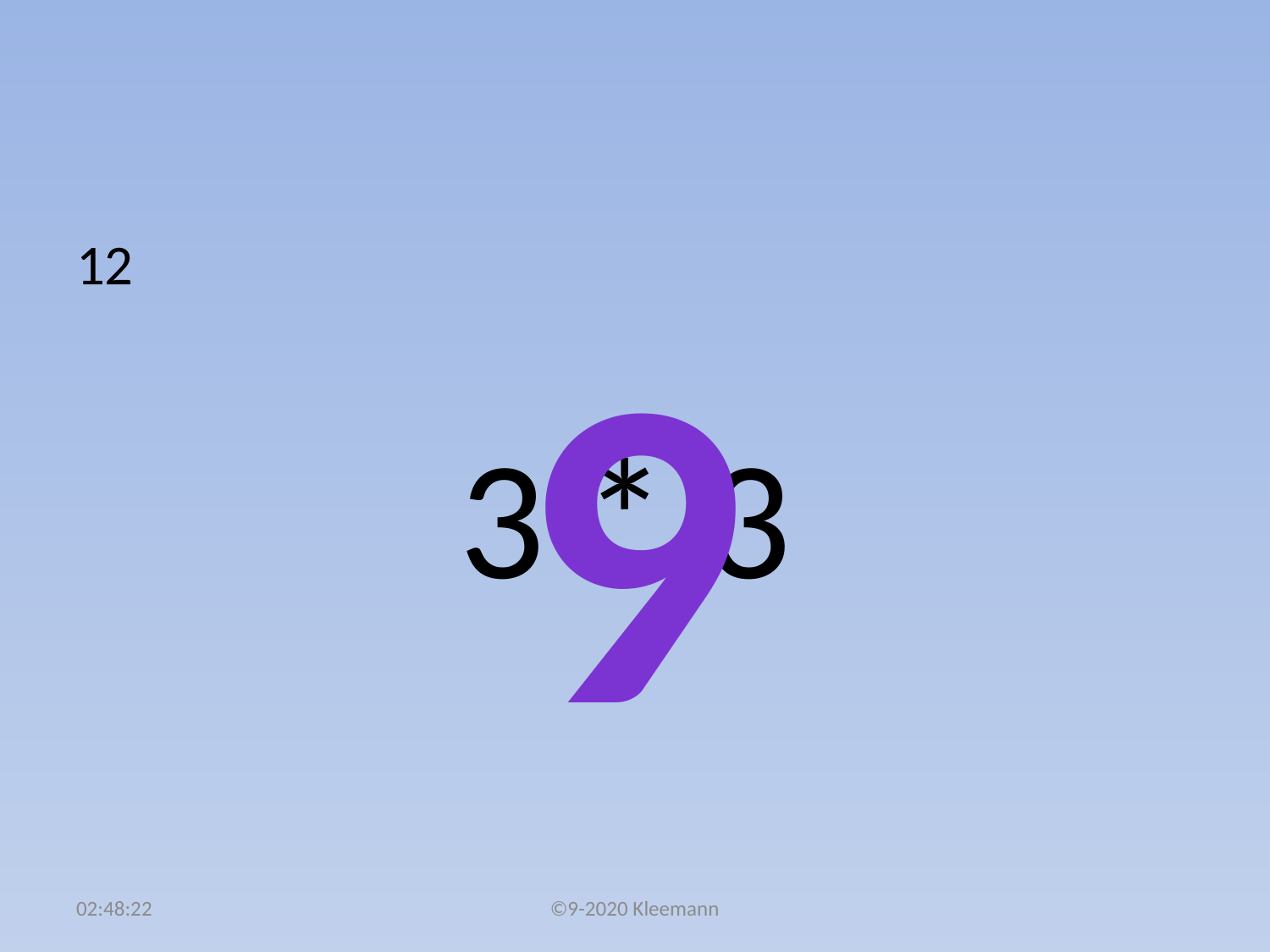

#
12

          3 * 3
9
02:48:22
©9-2020 Kleemann